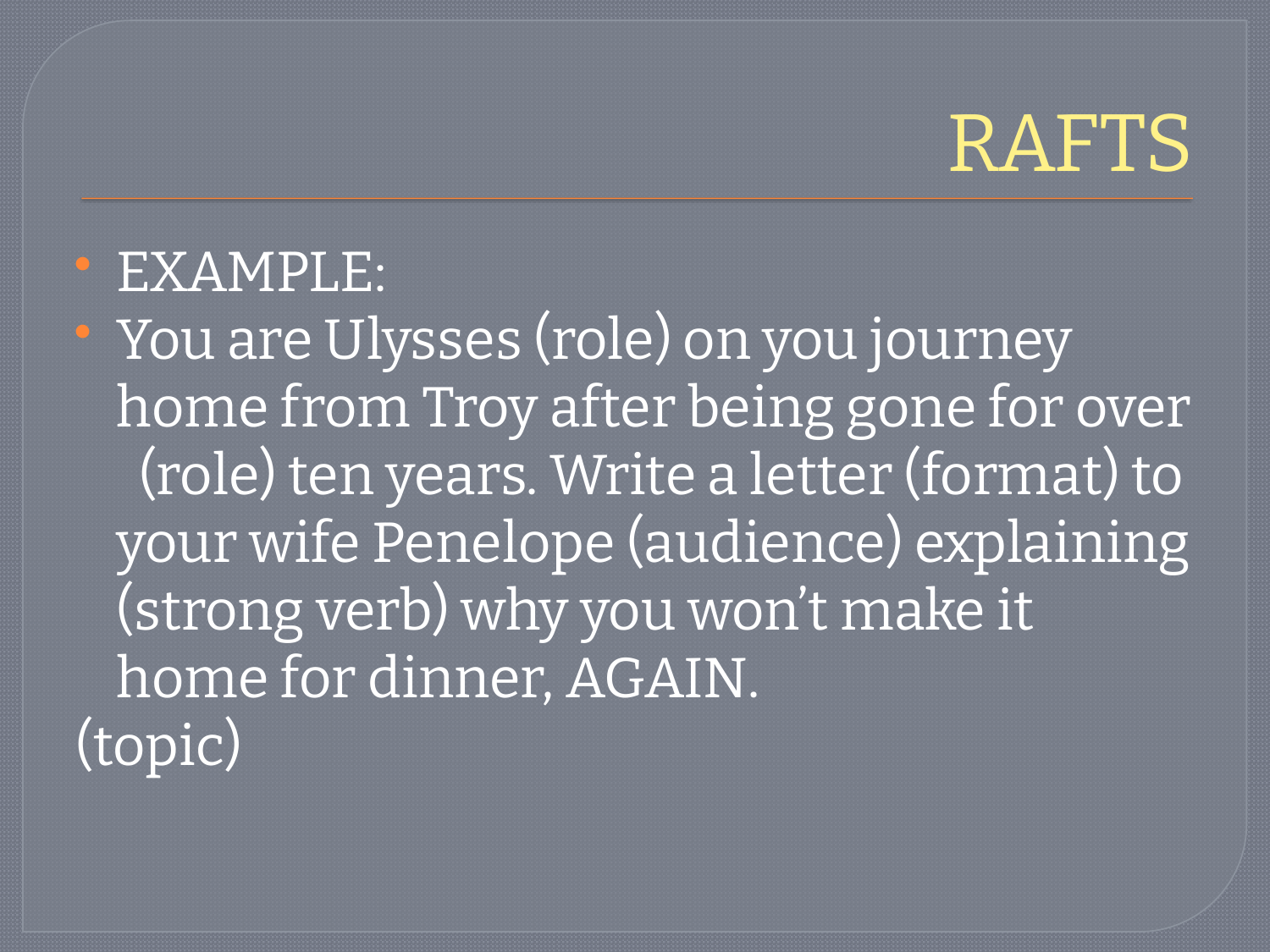

# RAFTS
EXAMPLE:
You are Ulysses (role) on you journey home from Troy after being gone for over   (role) ten years. Write a letter (format) to your wife Penelope (audience) explaining (strong verb) why you won’t make it home for dinner, AGAIN.
(topic)